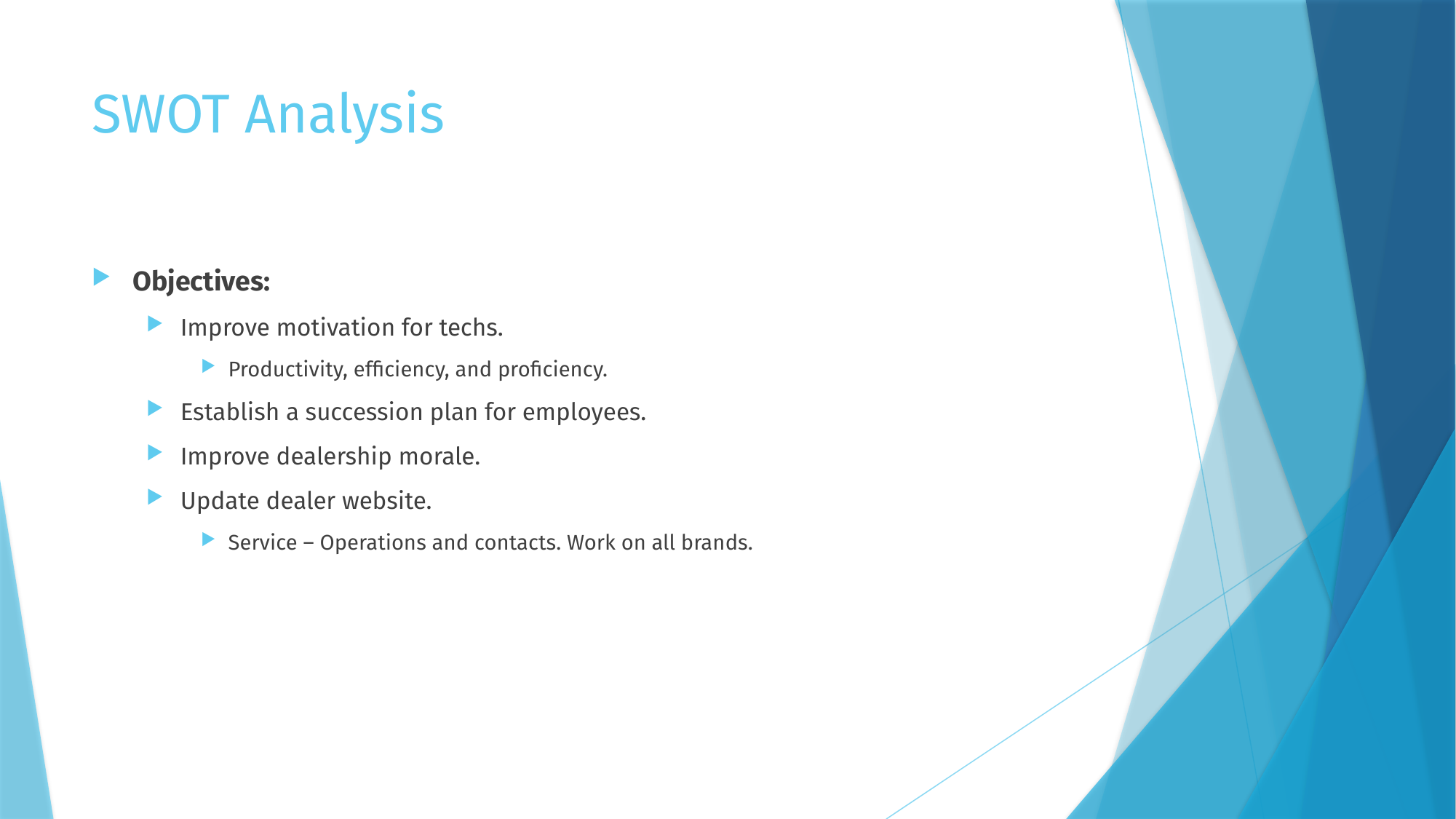

# SWOT Analysis
Objectives:
Improve motivation for techs.
Productivity, efficiency, and proficiency.
Establish a succession plan for employees.
Improve dealership morale.
Update dealer website.
Service – Operations and contacts. Work on all brands.